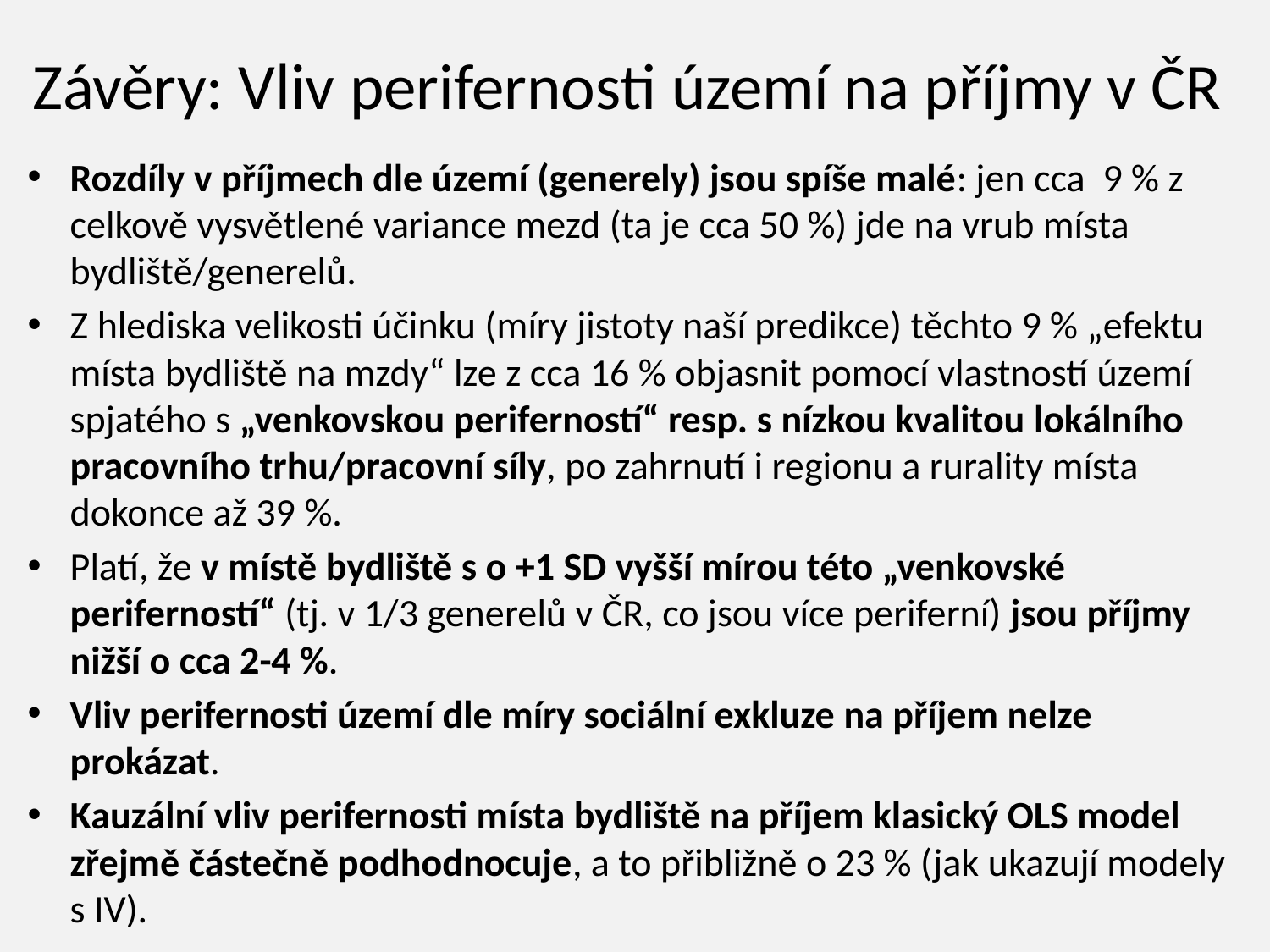

# Závěry: Vliv perifernosti území na příjmy v ČR
Rozdíly v příjmech dle území (generely) jsou spíše malé: jen cca  9 % z celkově vysvětlené variance mezd (ta je cca 50 %) jde na vrub místa bydliště/generelů.
Z hlediska velikosti účinku (míry jistoty naší predikce) těchto 9 % „efektu místa bydliště na mzdy“ lze z cca 16 % objasnit pomocí vlastností území spjatého s „venkovskou periferností“ resp. s nízkou kvalitou lokálního pracovního trhu/pracovní síly, po zahrnutí i regionu a rurality místa dokonce až 39 %.
Platí, že v místě bydliště s o +1 SD vyšší mírou této „venkovské periferností“ (tj. v 1/3 generelů v ČR, co jsou více periferní) jsou příjmy nižší o cca 2-4 %.
Vliv perifernosti území dle míry sociální exkluze na příjem nelze prokázat.
Kauzální vliv perifernosti místa bydliště na příjem klasický OLS model zřejmě částečně podhodnocuje, a to přibližně o 23 % (jak ukazují modely s IV).